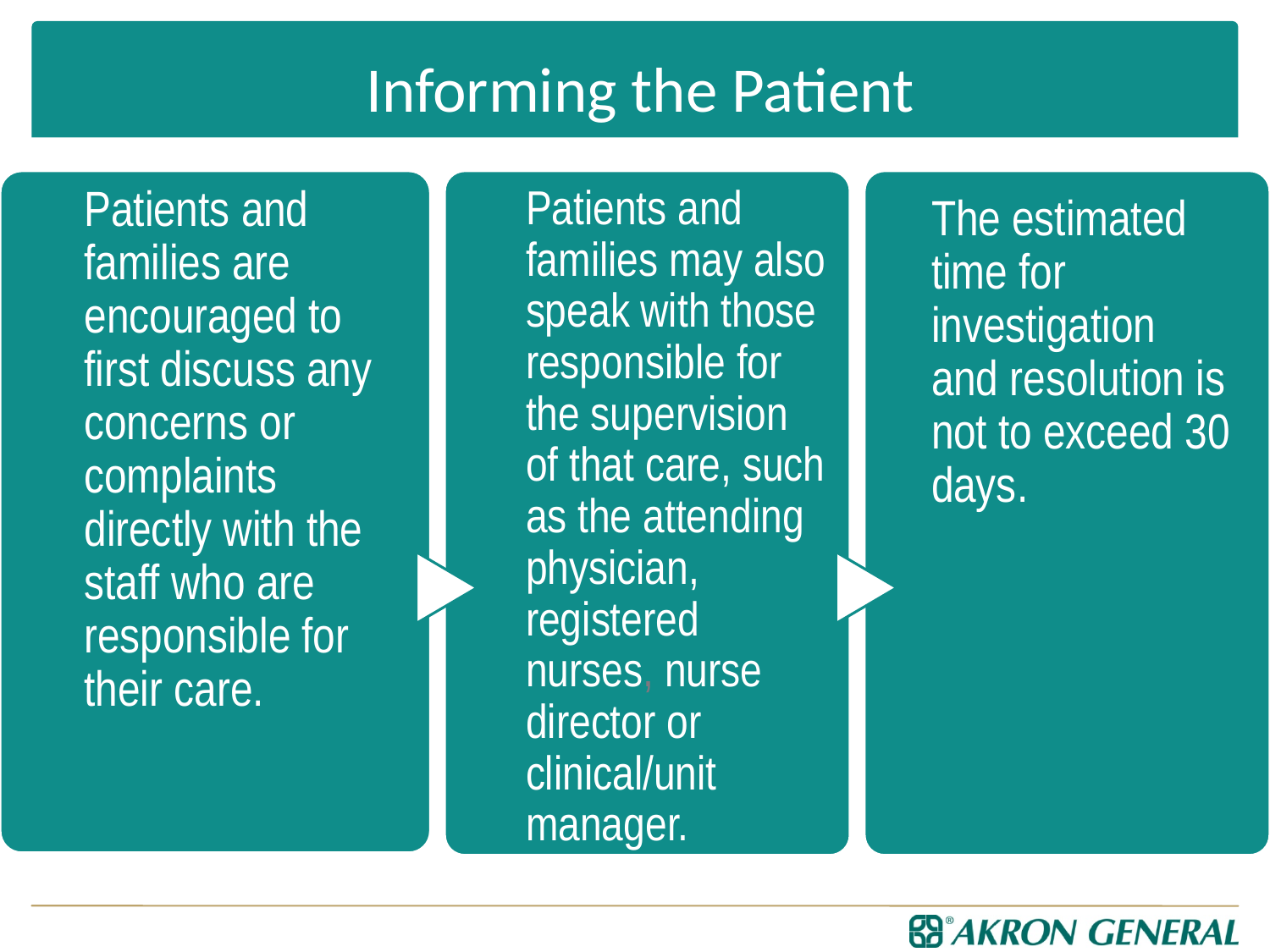

#
Informing the Patient
Patients and families are encouraged to first discuss any concerns or complaints directly with the staff who are responsible for their care.
Patients and families may also speak with those responsible for the supervision of that care, such as the attending physician, registered nurses, nurse director or clinical/unit manager.
The estimated time for investigation and resolution is not to exceed 30 days.